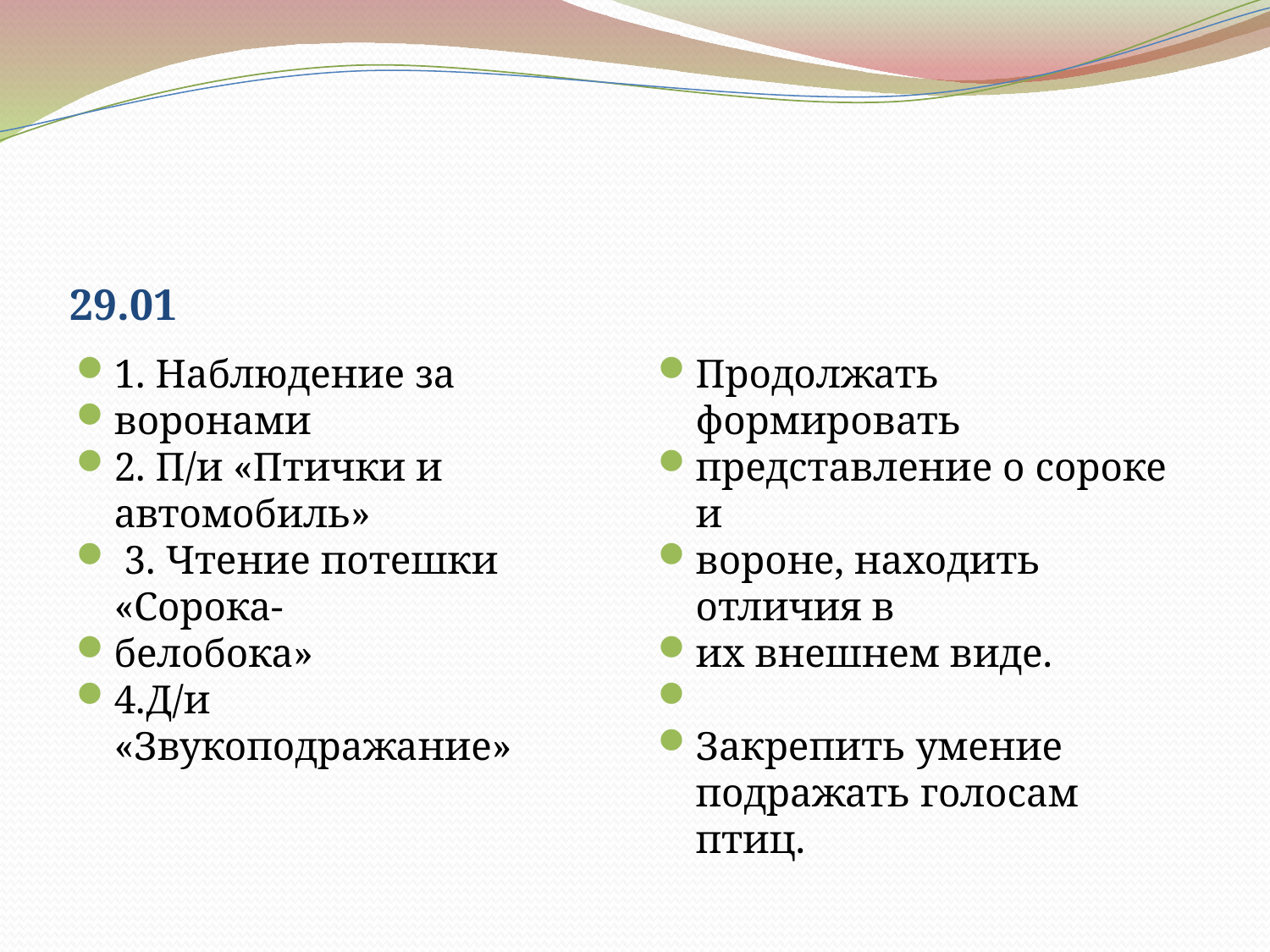

29.01
1. Наблюдение за
воронами
2. П/и «Птички и автомобиль»
 3. Чтение потешки «Сорока-
белобока»
4.Д/и «Звукоподражание»

Продолжать формировать
представление о сороке и
вороне, находить отличия в
их внешнем виде.

Закрепить умение подражать голосам птиц.